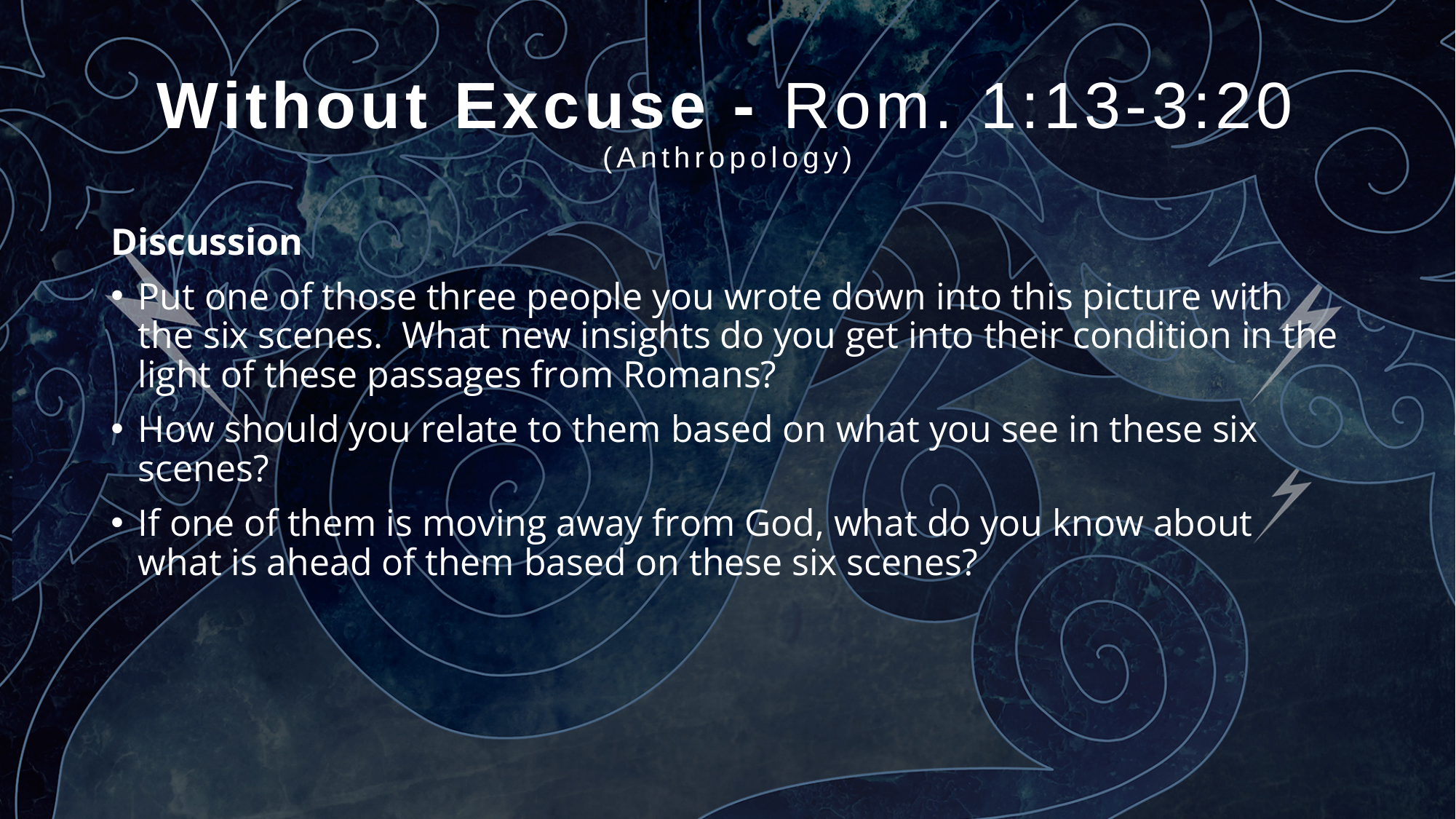

# Without Excuse - Rom. 1:13-3:20 (Anthropology)
Discussion
Put one of those three people you wrote down into this picture with the six scenes.  What new insights do you get into their condition in the light of these passages from Romans?
How should you relate to them based on what you see in these six scenes?
If one of them is moving away from God, what do you know about what is ahead of them based on these six scenes?